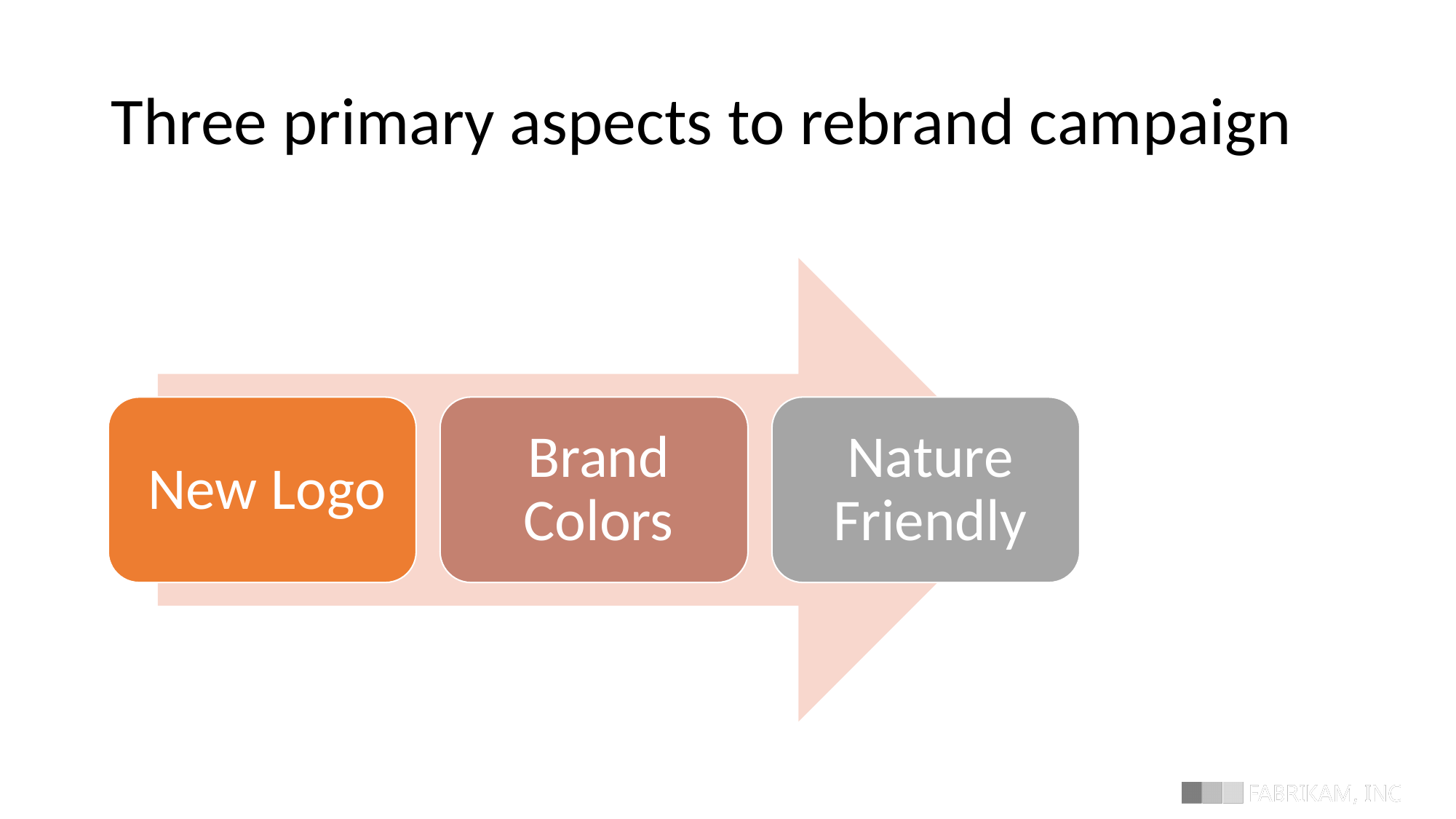

# Three primary aspects to rebrand campaign
New Logo
Brand Colors
Nature Friendly